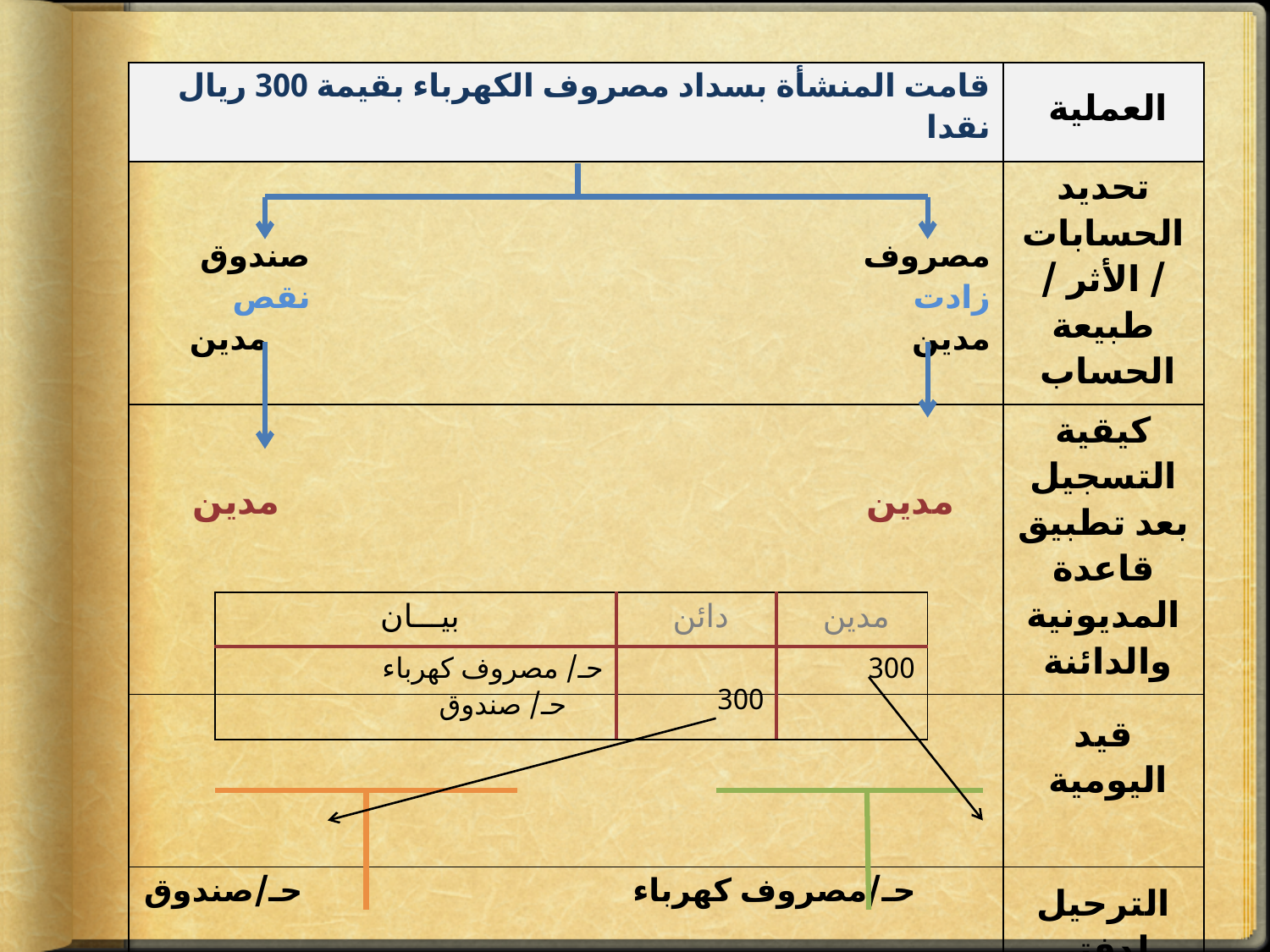

| قامت المنشأة بسداد مصروف الكهرباء بقيمة 300 ريال نقدا | العملية |
| --- | --- |
| مصروف صندوق زادت نقص مدين مدين | تحديد الحسابات / الأثر / طبيعة الحساب |
| مدين مدين | كيقية التسجيل بعد تطبيق قاعدة المديونية والدائنة |
|  | قيد اليومية |
| حـ/مصروف كهرباء حـ/صندوق 300 300 | الترحيل لدفتر الأستاذ |
| بيـــان | دائن | مدين |
| --- | --- | --- |
| حـ/ مصروف كهرباء حـ/ صندوق | 300 | 300 |